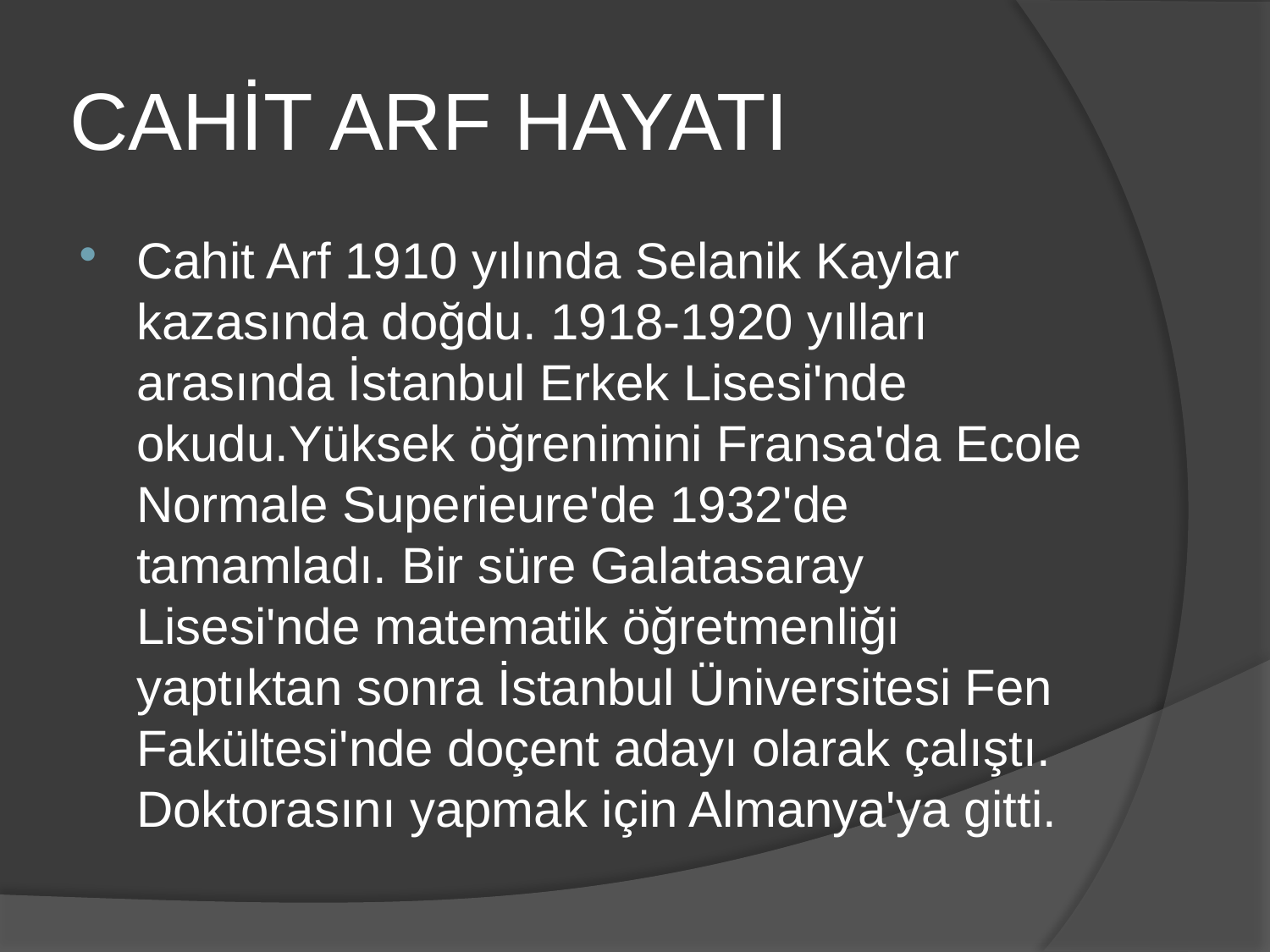

# CAHİT ARF HAYATI
Cahit Arf 1910 yılında Selanik Kaylar kazasında doğdu. 1918-1920 yılları arasında İstanbul Erkek Lisesi'nde okudu.Yüksek öğrenimini Fransa'da Ecole Normale Superieure'de 1932'de tamamladı. Bir süre Galatasaray Lisesi'nde matematik öğretmenliği yaptıktan sonra İstanbul Üniversitesi Fen Fakültesi'nde doçent adayı olarak çalıştı. Doktorasını yapmak için Almanya'ya gitti.